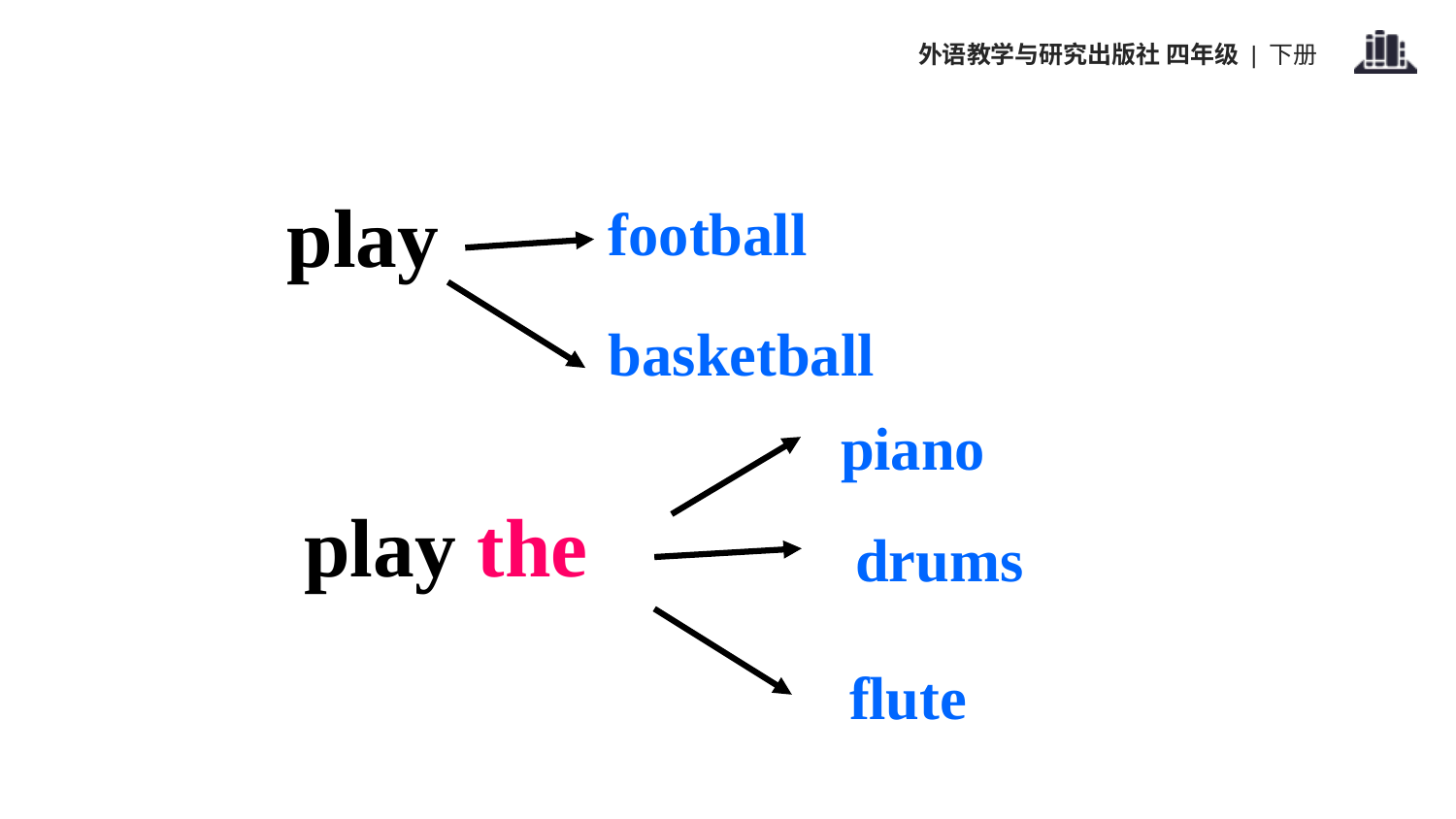

play
football

basketball
piano

play the
drums

flute